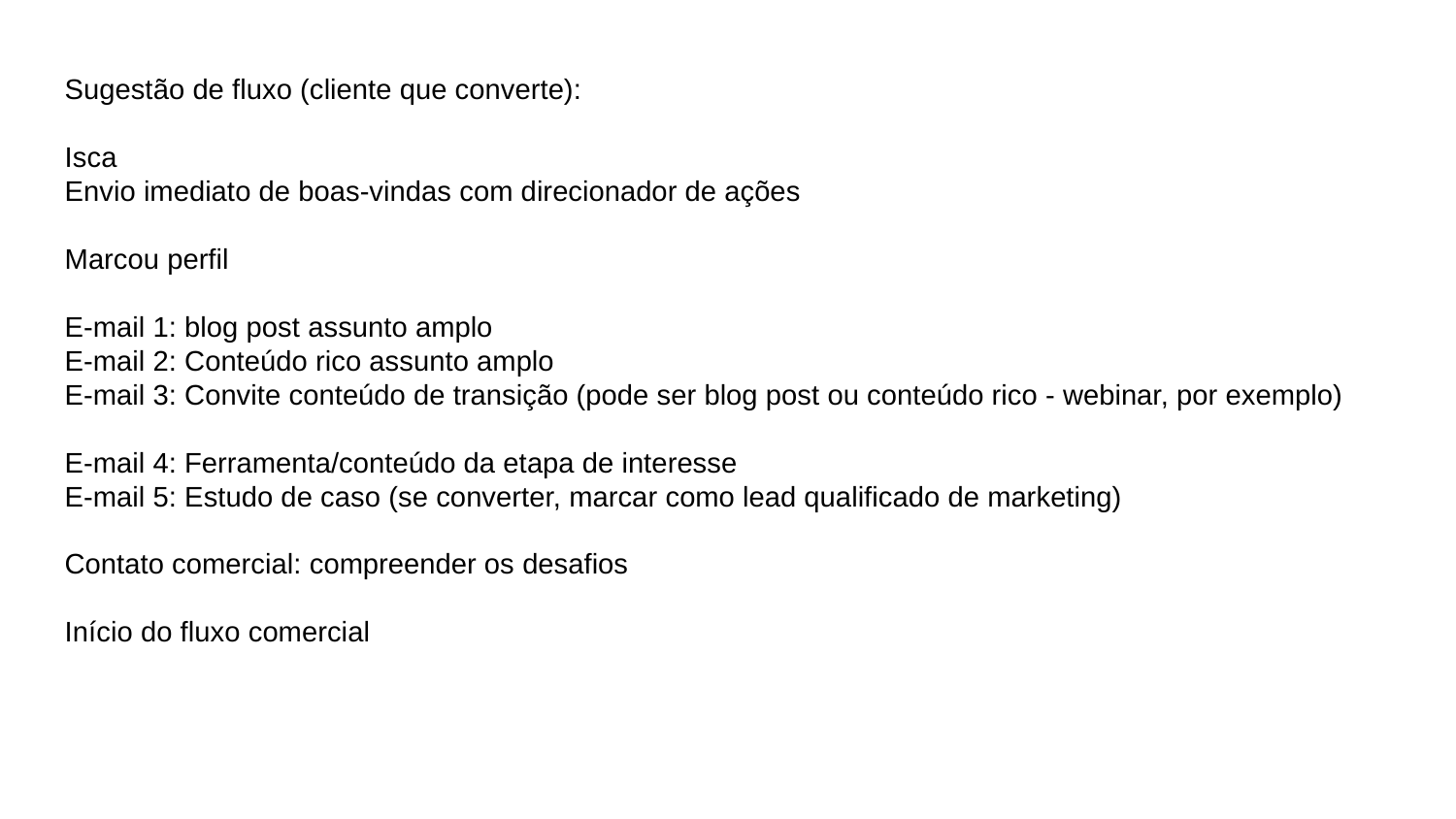

Sugestão de fluxo (cliente que converte):

Isca
Envio imediato de boas-vindas com direcionador de ações

Marcou perfil

E-mail 1: blog post assunto amplo
E-mail 2: Conteúdo rico assunto amplo
E-mail 3: Convite conteúdo de transição (pode ser blog post ou conteúdo rico - webinar, por exemplo)

E-mail 4: Ferramenta/conteúdo da etapa de interesse
E-mail 5: Estudo de caso (se converter, marcar como lead qualificado de marketing)

Contato comercial: compreender os desafios

Início do fluxo comercial